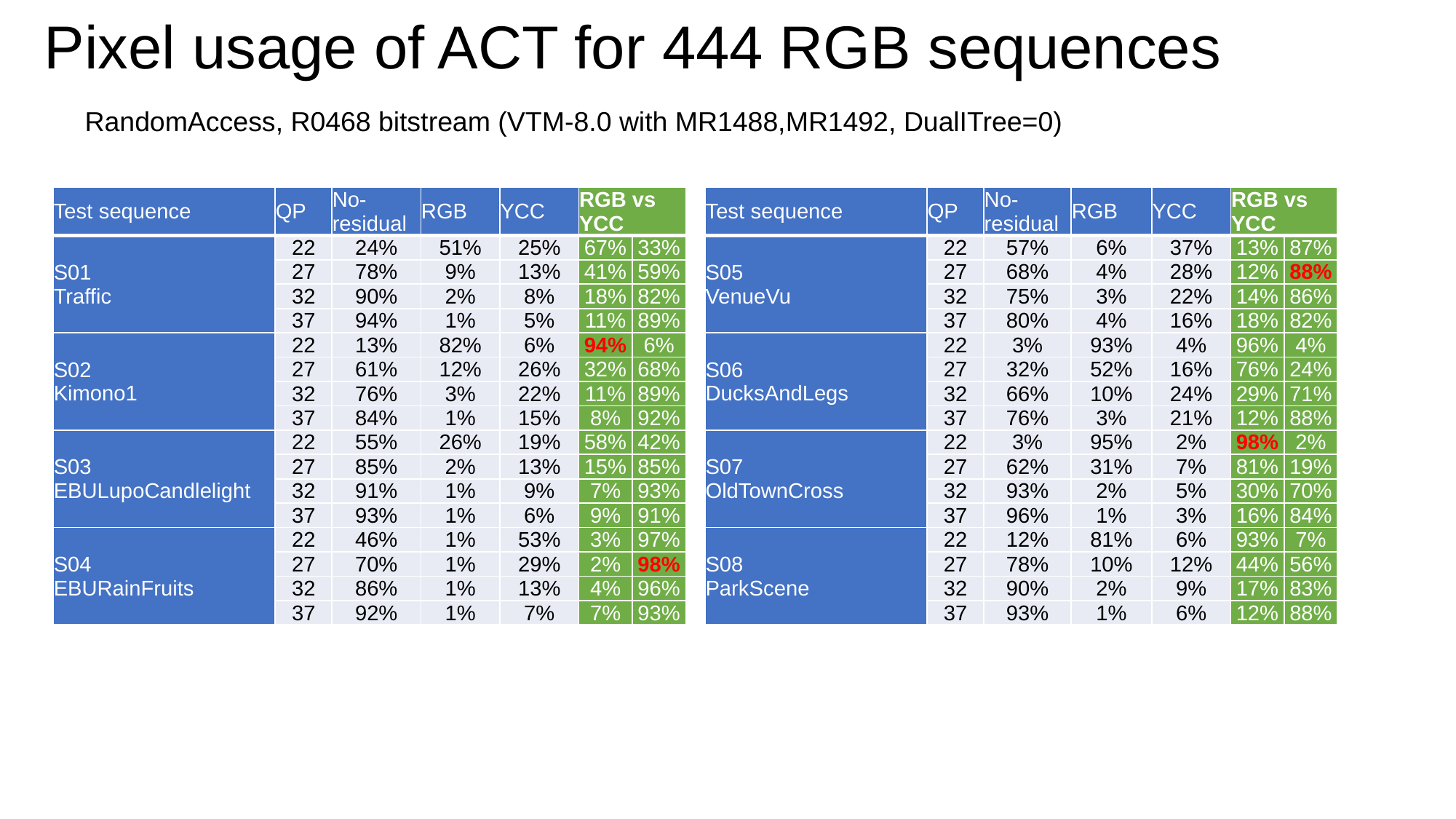

Pixel usage of ACT for 444 RGB sequences
RandomAccess, R0468 bitstream (VTM-8.0 with MR1488,MR1492, DualITree=0)
| Test sequence | QP | No-residual | RGB | YCC | RGB vs YCC |  |
| --- | --- | --- | --- | --- | --- | --- |
| S01 Traffic | 22 | 24% | 51% | 25% | 67% | 33% |
|  | 27 | 78% | 9% | 13% | 41% | 59% |
|  | 32 | 90% | 2% | 8% | 18% | 82% |
|  | 37 | 94% | 1% | 5% | 11% | 89% |
| S02 Kimono1 | 22 | 13% | 82% | 6% | 94% | 6% |
|  | 27 | 61% | 12% | 26% | 32% | 68% |
|  | 32 | 76% | 3% | 22% | 11% | 89% |
|  | 37 | 84% | 1% | 15% | 8% | 92% |
| S03 EBULupoCandlelight | 22 | 55% | 26% | 19% | 58% | 42% |
|  | 27 | 85% | 2% | 13% | 15% | 85% |
|  | 32 | 91% | 1% | 9% | 7% | 93% |
|  | 37 | 93% | 1% | 6% | 9% | 91% |
| S04 EBURainFruits | 22 | 46% | 1% | 53% | 3% | 97% |
|  | 27 | 70% | 1% | 29% | 2% | 98% |
|  | 32 | 86% | 1% | 13% | 4% | 96% |
|  | 37 | 92% | 1% | 7% | 7% | 93% |
| Test sequence | QP | No-residual | RGB | YCC | RGB vs YCC |  |
| --- | --- | --- | --- | --- | --- | --- |
| S05 VenueVu | 22 | 57% | 6% | 37% | 13% | 87% |
|  | 27 | 68% | 4% | 28% | 12% | 88% |
|  | 32 | 75% | 3% | 22% | 14% | 86% |
|  | 37 | 80% | 4% | 16% | 18% | 82% |
| S06 DucksAndLegs | 22 | 3% | 93% | 4% | 96% | 4% |
|  | 27 | 32% | 52% | 16% | 76% | 24% |
|  | 32 | 66% | 10% | 24% | 29% | 71% |
|  | 37 | 76% | 3% | 21% | 12% | 88% |
| S07 OldTownCross | 22 | 3% | 95% | 2% | 98% | 2% |
|  | 27 | 62% | 31% | 7% | 81% | 19% |
|  | 32 | 93% | 2% | 5% | 30% | 70% |
|  | 37 | 96% | 1% | 3% | 16% | 84% |
| S08 ParkScene | 22 | 12% | 81% | 6% | 93% | 7% |
|  | 27 | 78% | 10% | 12% | 44% | 56% |
|  | 32 | 90% | 2% | 9% | 17% | 83% |
|  | 37 | 93% | 1% | 6% | 12% | 88% |